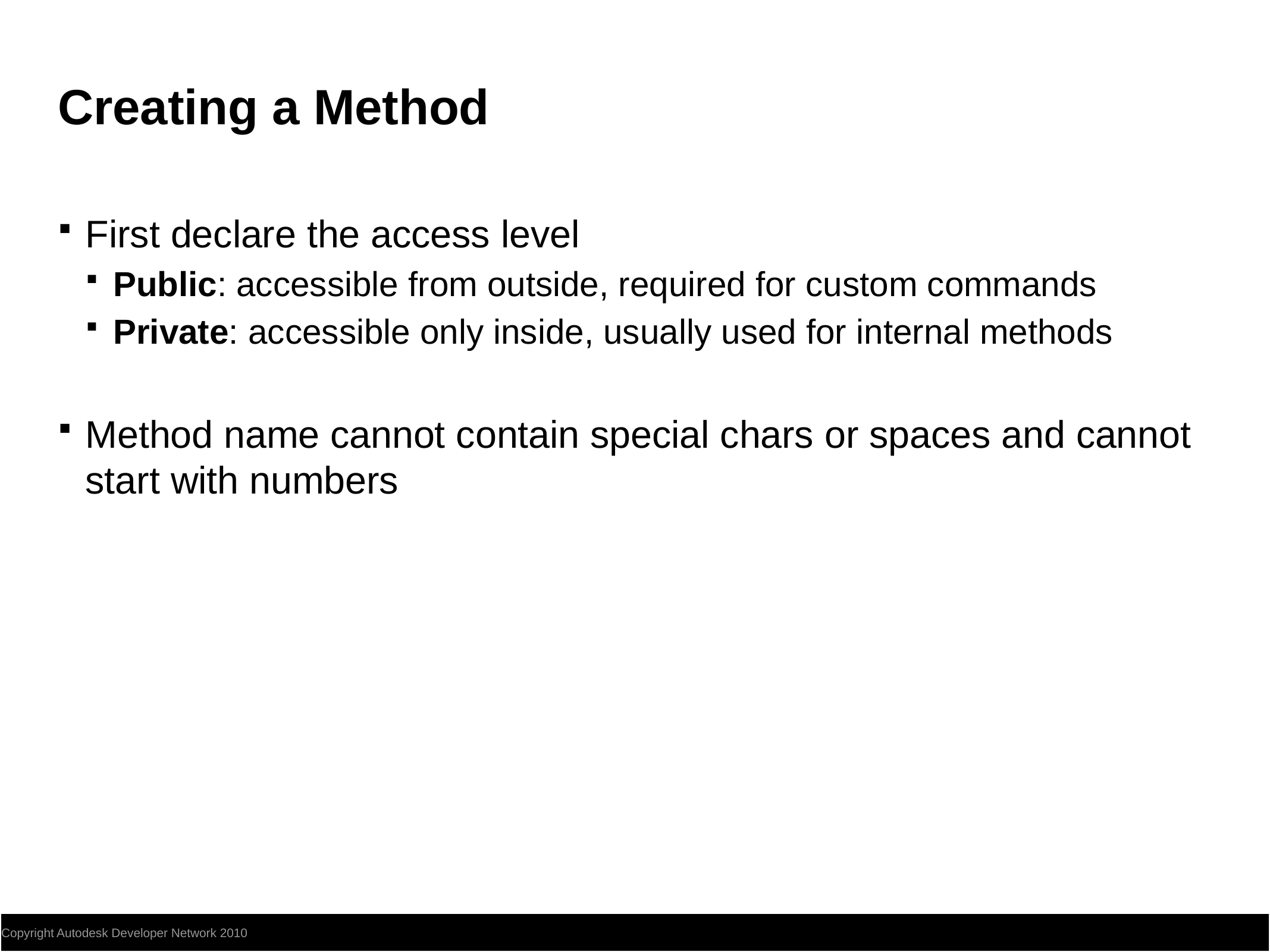

# Creating a Method
First declare the access level
Public: accessible from outside, required for custom commands
Private: accessible only inside, usually used for internal methods

Method name cannot contain special chars or spaces and cannot start with numbers